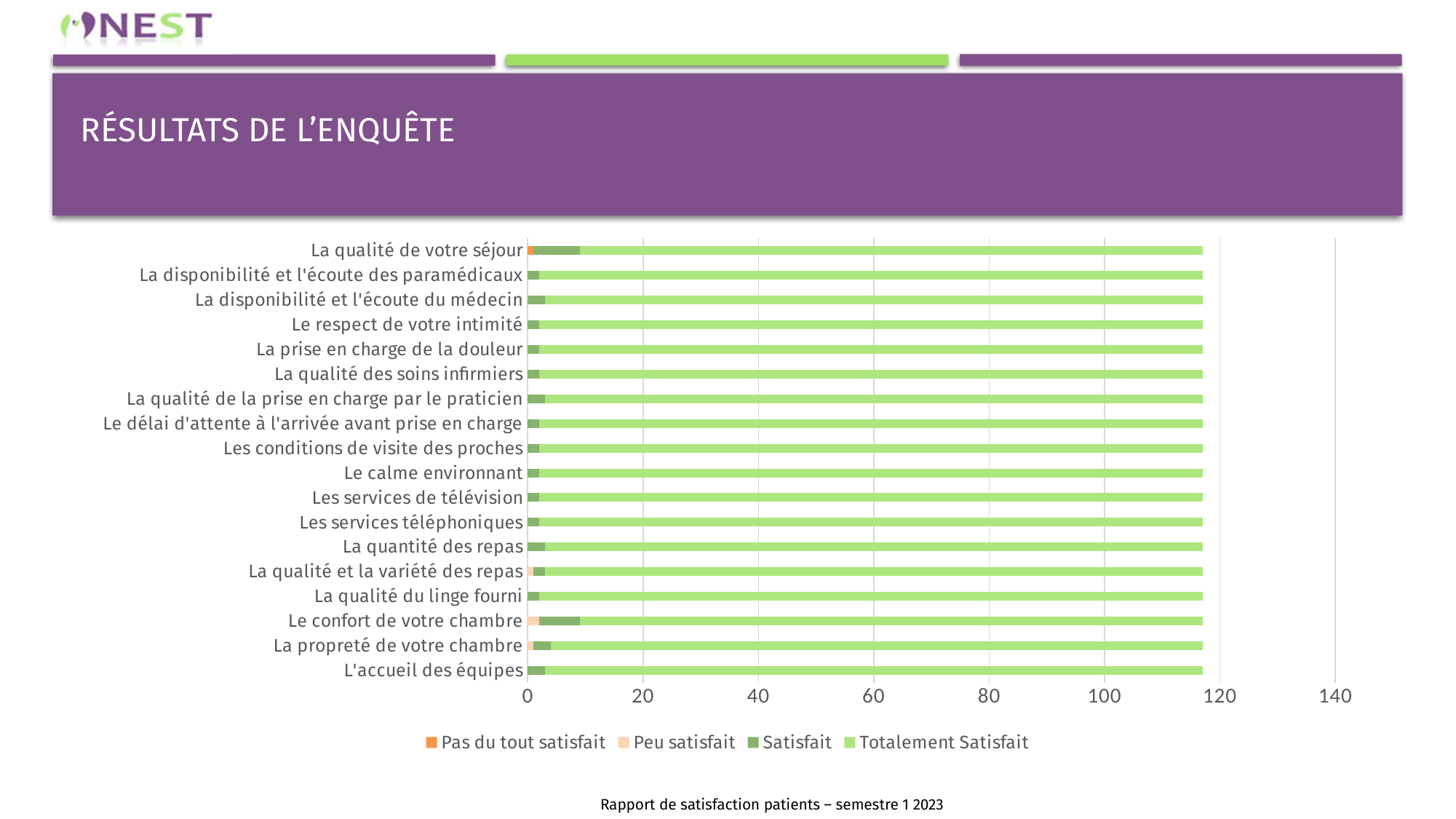

# Résultats de l’enquête

### Chart

| Category | Pas du tout satisfait | Peu satisfait | Satisfait | Totalement Satisfait |
|---|---|---|---|---|
| L'accueil des équipes | 0.0 | 0.0 | 3.0 | 114.0 |
| La propreté de votre chambre | 0.0 | 1.0 | 3.0 | 113.0 |
| Le confort de votre chambre | 0.0 | 2.0 | 7.0 | 108.0 |
| La qualité du linge fourni | 0.0 | 0.0 | 2.0 | 115.0 |
| La qualité et la variété des repas | 0.0 | 1.0 | 2.0 | 114.0 |
| La quantité des repas | 0.0 | 0.0 | 3.0 | 114.0 |
| Les services téléphoniques | 0.0 | 0.0 | 2.0 | 115.0 |
| Les services de télévision | 0.0 | 0.0 | 2.0 | 115.0 |
| Le calme environnant | 0.0 | 0.0 | 2.0 | 115.0 |
| Les conditions de visite des proches | 0.0 | 0.0 | 2.0 | 115.0 |
| Le délai d'attente à l'arrivée avant prise en charge | 0.0 | 0.0 | 2.0 | 115.0 |
| La qualité de la prise en charge par le praticien | 0.0 | 0.0 | 3.0 | 114.0 |
| La qualité des soins infirmiers | 0.0 | 0.0 | 2.0 | 115.0 |
| La prise en charge de la douleur | 0.0 | 0.0 | 2.0 | 115.0 |
| Le respect de votre intimité | 0.0 | None | 2.0 | 115.0 |
| La disponibilité et l'écoute du médecin | 0.0 | 0.0 | 3.0 | 114.0 |
| La disponibilité et l'écoute des paramédicaux | 0.0 | 0.0 | 2.0 | 115.0 |
| La qualité de votre séjour | 1.0 | 0.0 | 8.0 | 108.0 |
Rapport de satisfaction patients – semestre 1 2023